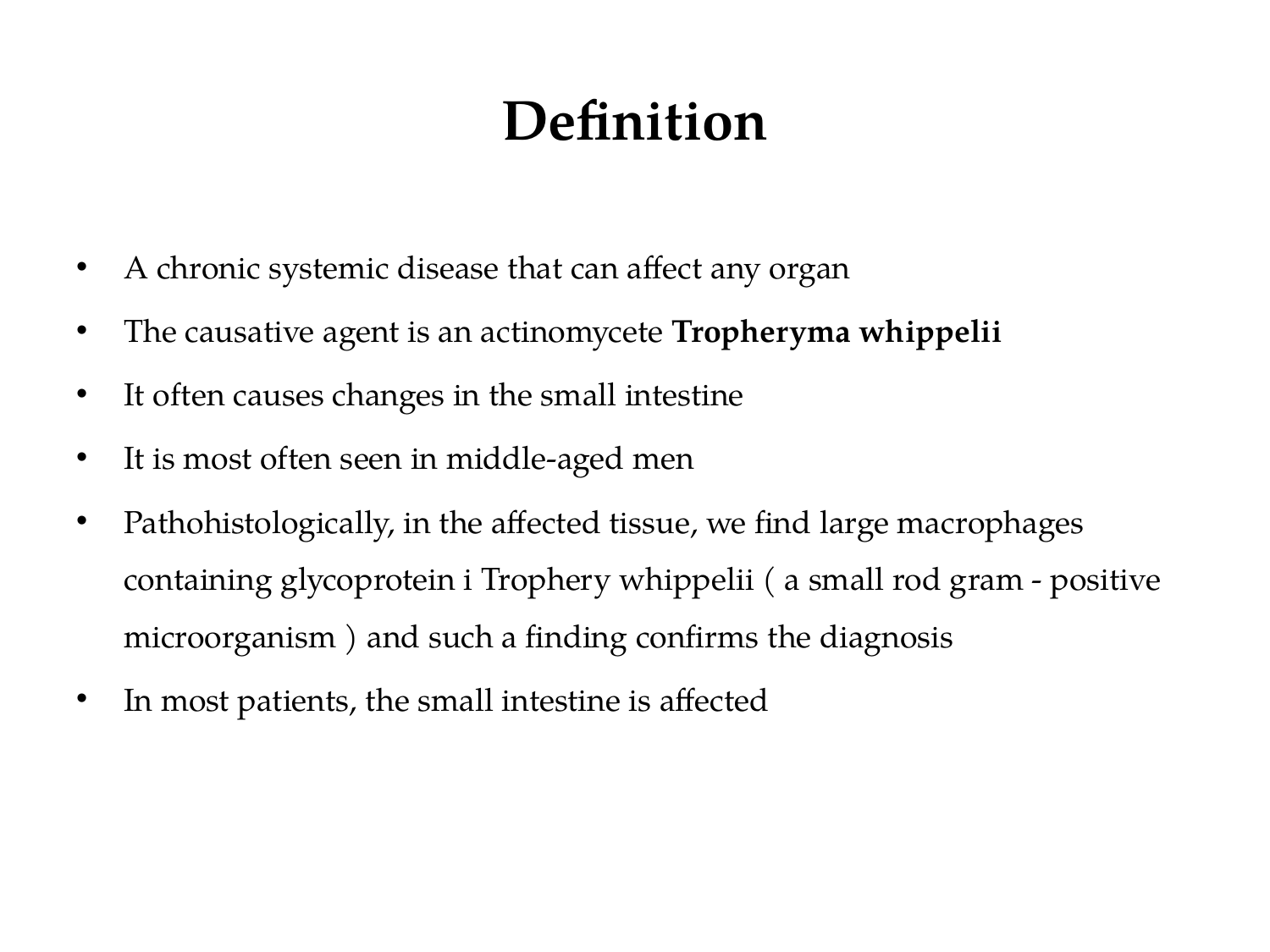

# Definition
A chronic systemic disease that can affect any organ
The causative agent is an actinomycete Tropheryma whippelii
It often causes changes in the small intestine
It is most often seen in middle-aged men
Pathohistologically, in the affected tissue, we find large macrophages containing glycoprotein i Trophery whippelii ( a small rod gram - positive microorganism ) and such a finding confirms the diagnosis
In most patients, the small intestine is affected